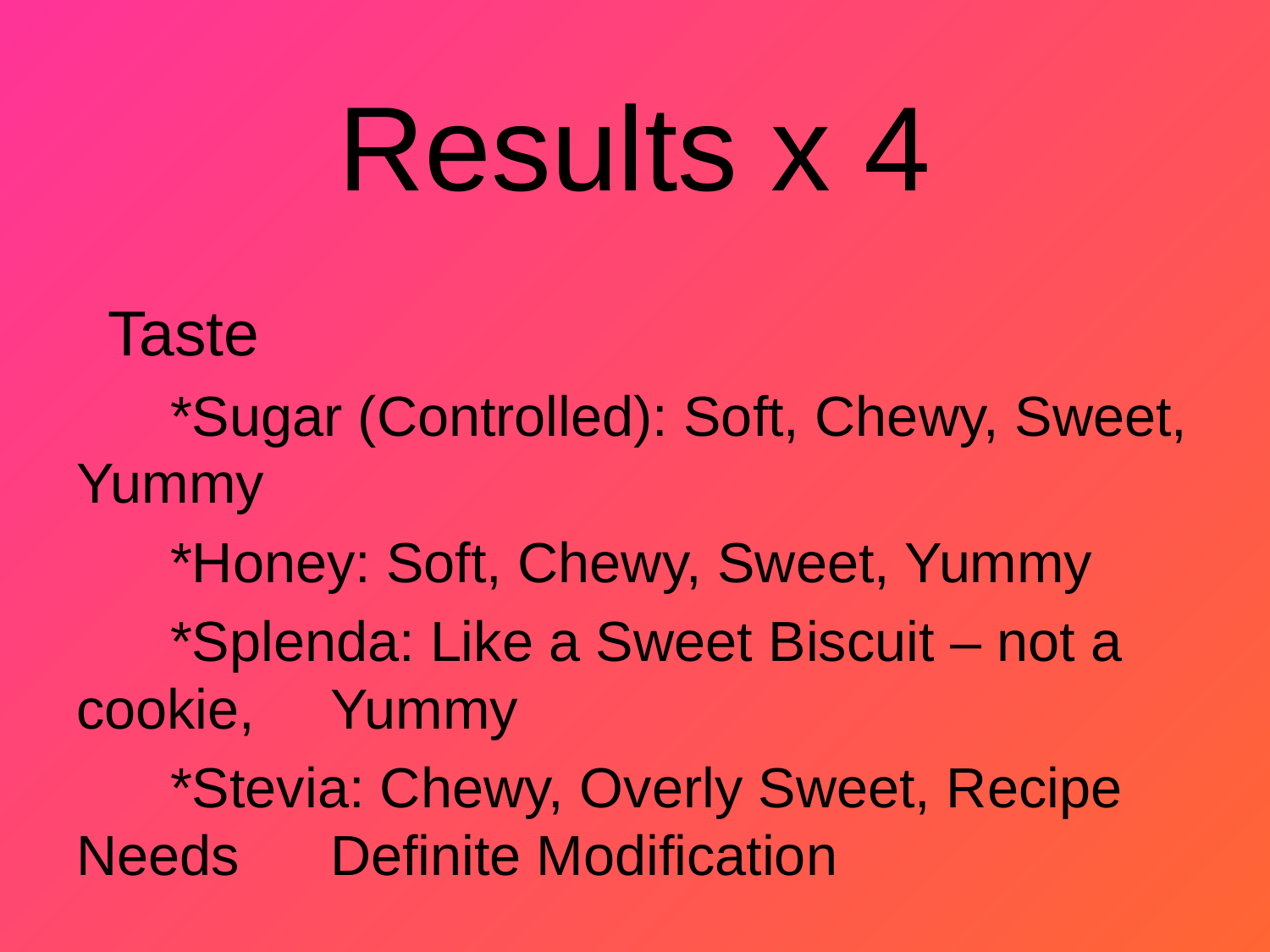

# Results x 4
  Taste
      *Sugar (Controlled): Soft, Chewy, Sweet, Yummy
      *Honey: Soft, Chewy, Sweet, Yummy
      *Splenda: Like a Sweet Biscuit – not a cookie, 	Yummy
      *Stevia: Chewy, Overly Sweet, Recipe Needs 	Definite Modification